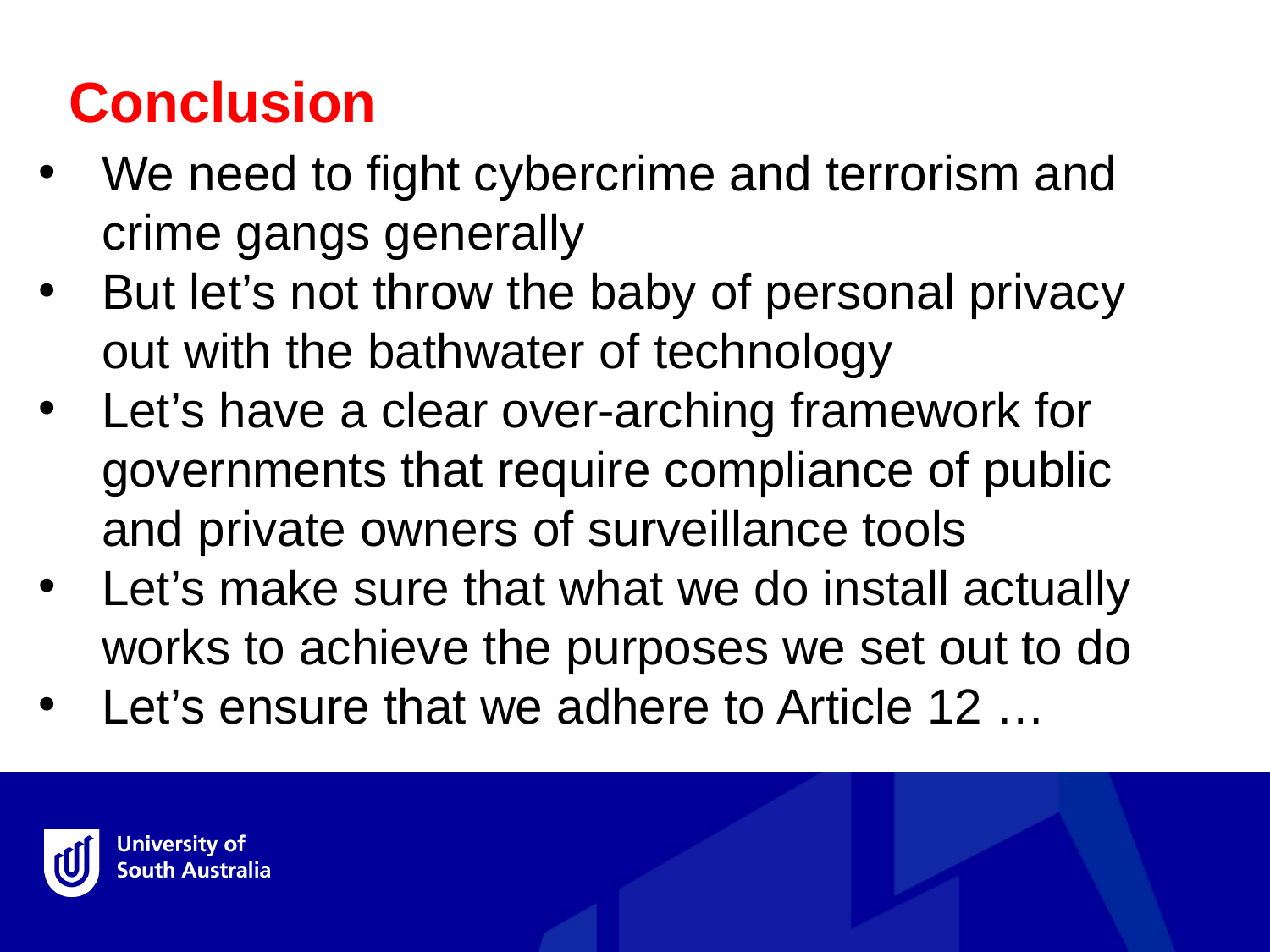

Conclusion
We need to fight cybercrime and terrorism and crime gangs generally
But let’s not throw the baby of personal privacy out with the bathwater of technology
Let’s have a clear over-arching framework for governments that require compliance of public and private owners of surveillance tools
Let’s make sure that what we do install actually works to achieve the purposes we set out to do
Let’s ensure that we adhere to Article 12 …